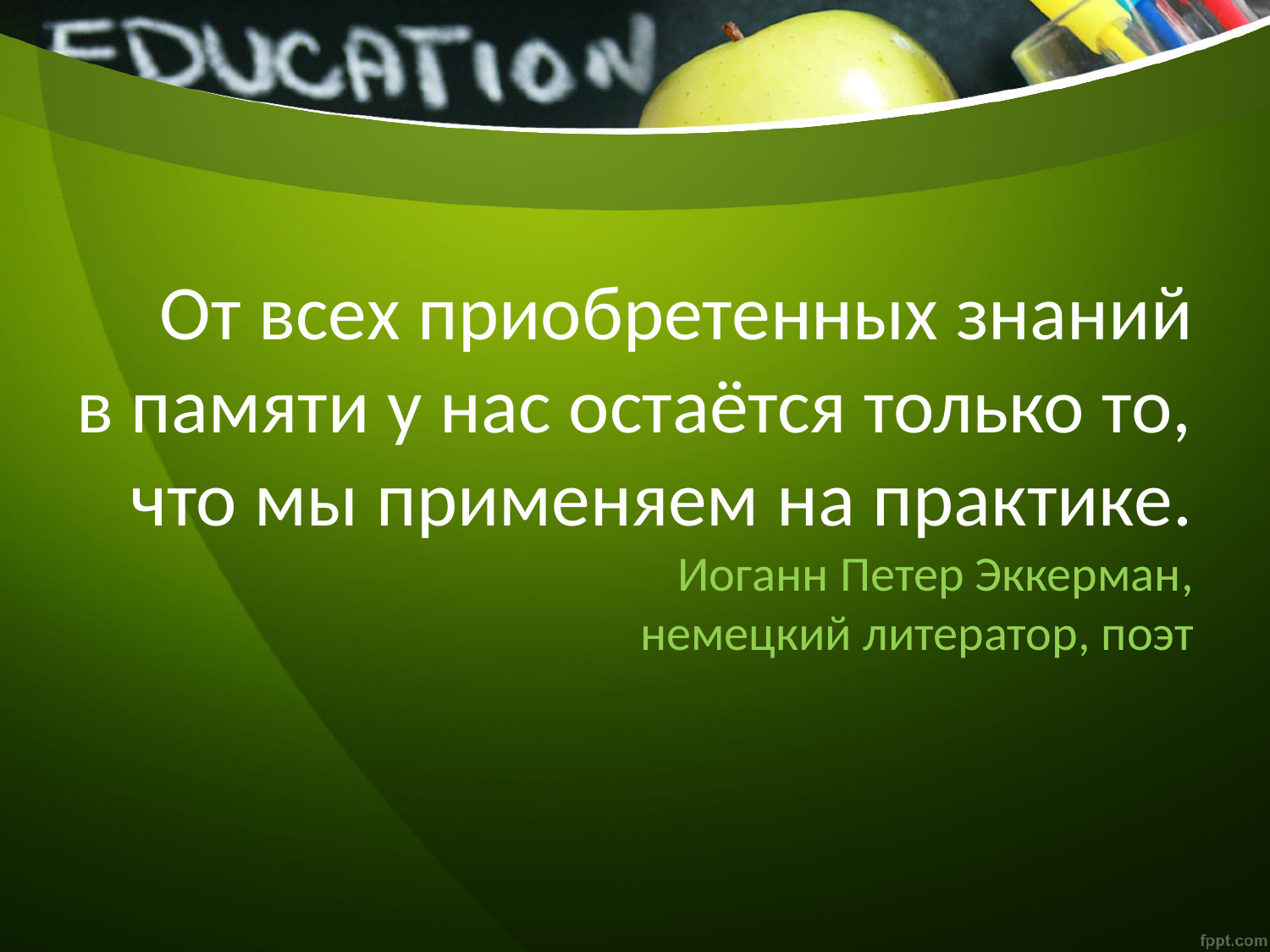

# От всех приобретенных знаний в памяти у нас остаётся только то, что мы применяем на практике. Иоганн Петер Эккерман, немецкий литератор, поэт